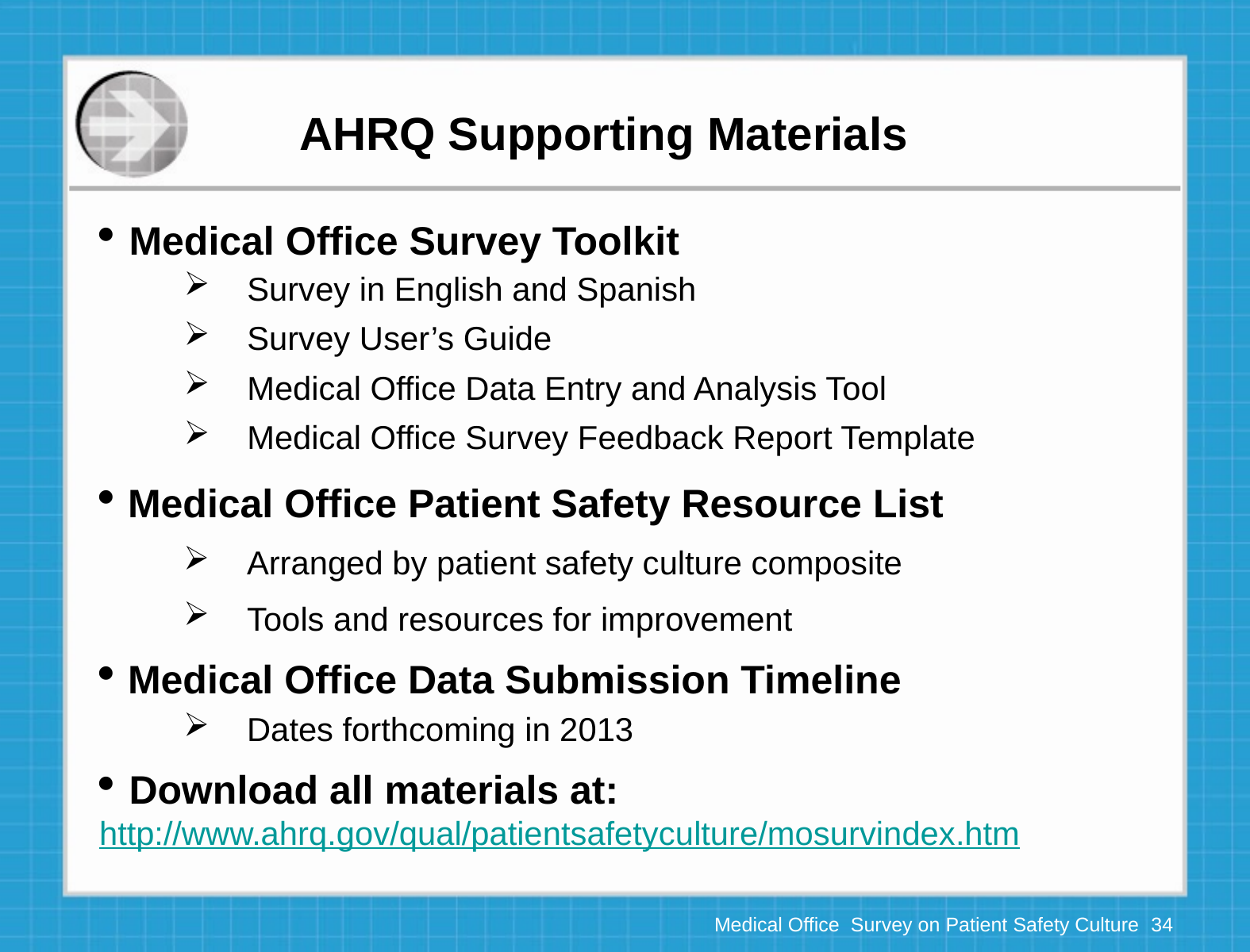

# AHRQ Supporting Materials
Medical Office Survey Toolkit
Survey in English and Spanish
Survey User’s Guide
Medical Office Data Entry and Analysis Tool
Medical Office Survey Feedback Report Template
Medical Office Patient Safety Resource List
Arranged by patient safety culture composite
Tools and resources for improvement
Medical Office Data Submission Timeline
Dates forthcoming in 2013
Download all materials at:
http://www.ahrq.gov/qual/patientsafetyculture/mosurvindex.htm